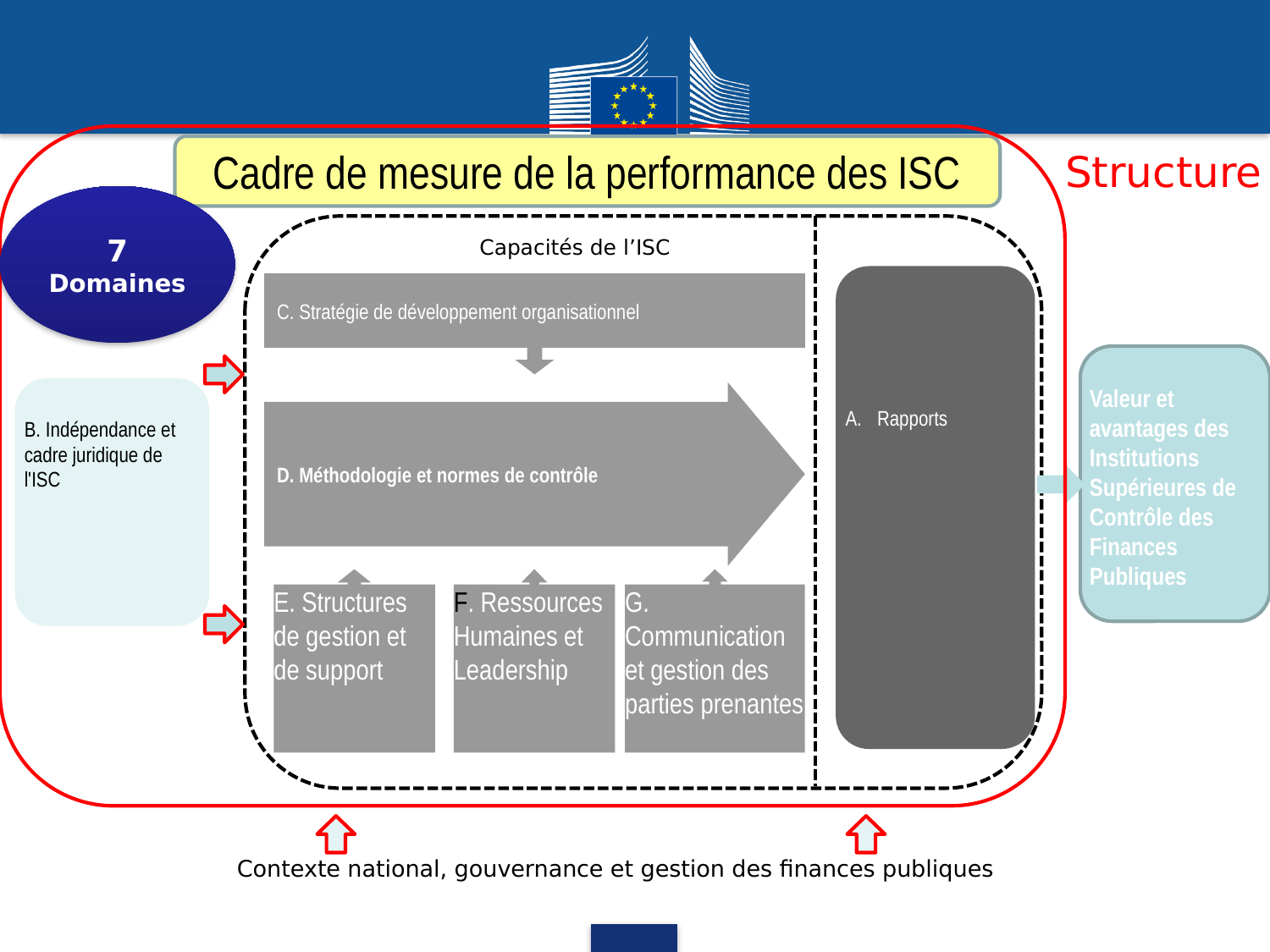

Cadre de mesure de la performance des ISC
Structure
7 Domaines

Capacités de l’ISC

Rapports
C. Stratégie de développement organisationnel

Valeur et avantages des Institutions Supérieures de Contrôle des Finances Publiques

B. Indépendance et cadre juridique de l'ISC
D. Méthodologie et normes de contrôle

E. Structures de gestion et de support
F. Ressources Humaines et Leadership
G. Communication et gestion des parties prenantes

Contexte national, gouvernance et gestion des finances publiques